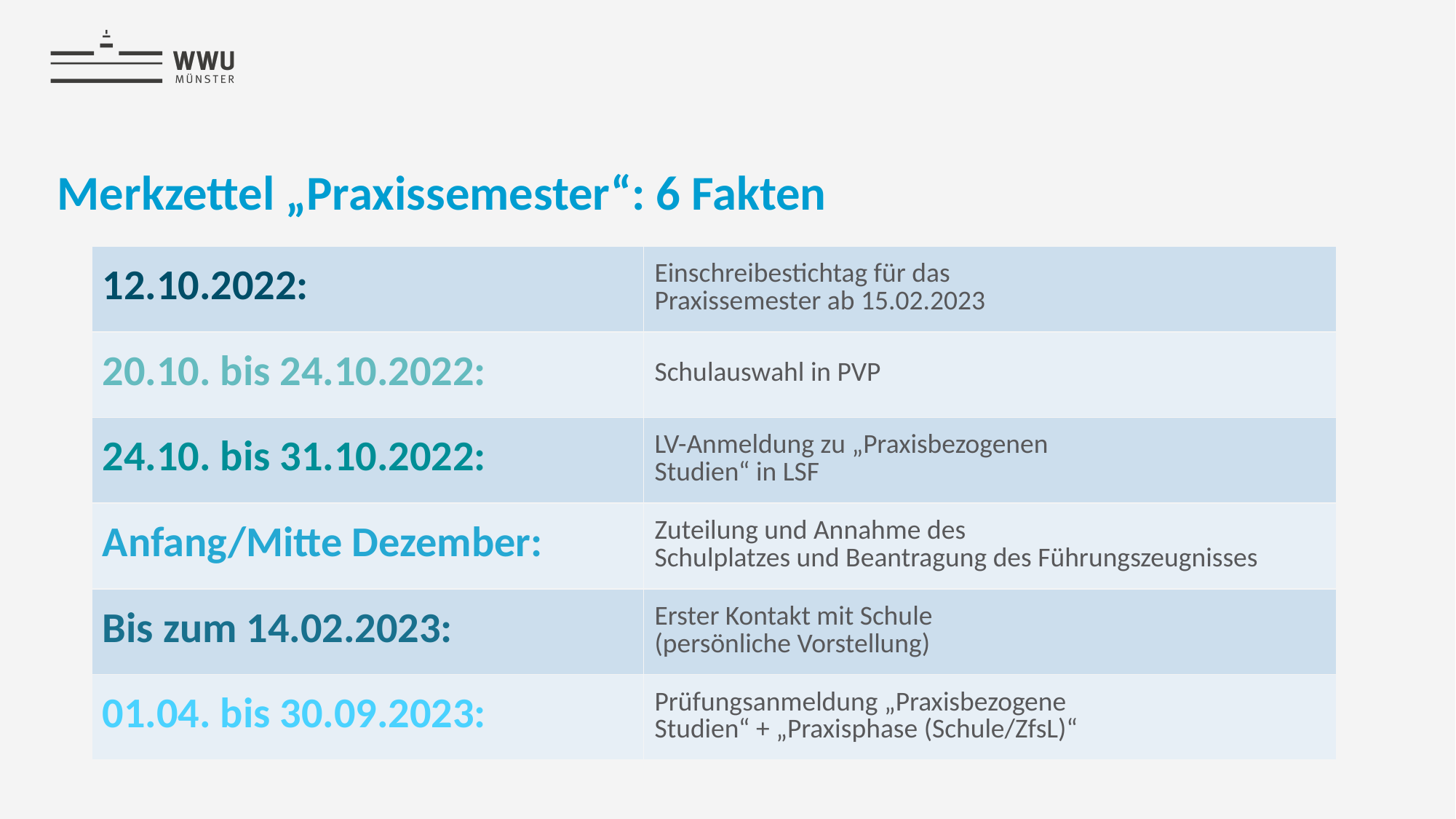

# Merkzettel „Praxissemester“: 6 Fakten
| 12.10.2022: | Einschreibestichtag für das Praxissemester ab 15.02.2023 |
| --- | --- |
| 20.10. bis 24.10.2022: | Schulauswahl in PVP |
| 24.10. bis 31.10.2022: | LV-Anmeldung zu „Praxisbezogenen Studien“ in LSF |
| Anfang/Mitte Dezember: | Zuteilung und Annahme des Schulplatzes und Beantragung des Führungszeugnisses |
| Bis zum 14.02.2023: | Erster Kontakt mit Schule (persönliche Vorstellung) |
| 01.04. bis 30.09.2023: | Prüfungsanmeldung „Praxisbezogene Studien“ + „Praxisphase (Schule/ZfsL)“ |